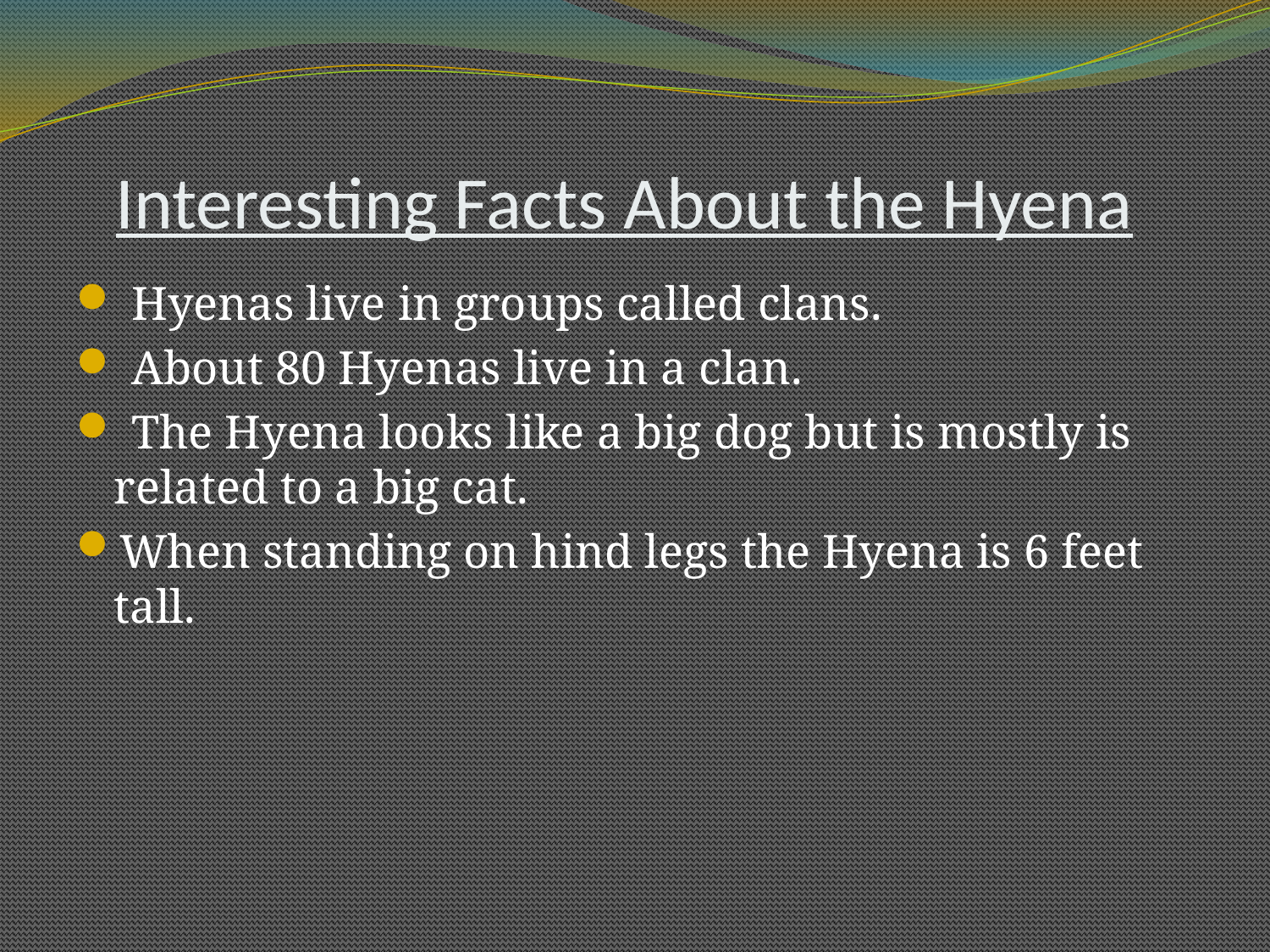

# Interesting Facts About the Hyena
 Hyenas live in groups called clans.
 About 80 Hyenas live in a clan.
 The Hyena looks like a big dog but is mostly is related to a big cat.
When standing on hind legs the Hyena is 6 feet tall.